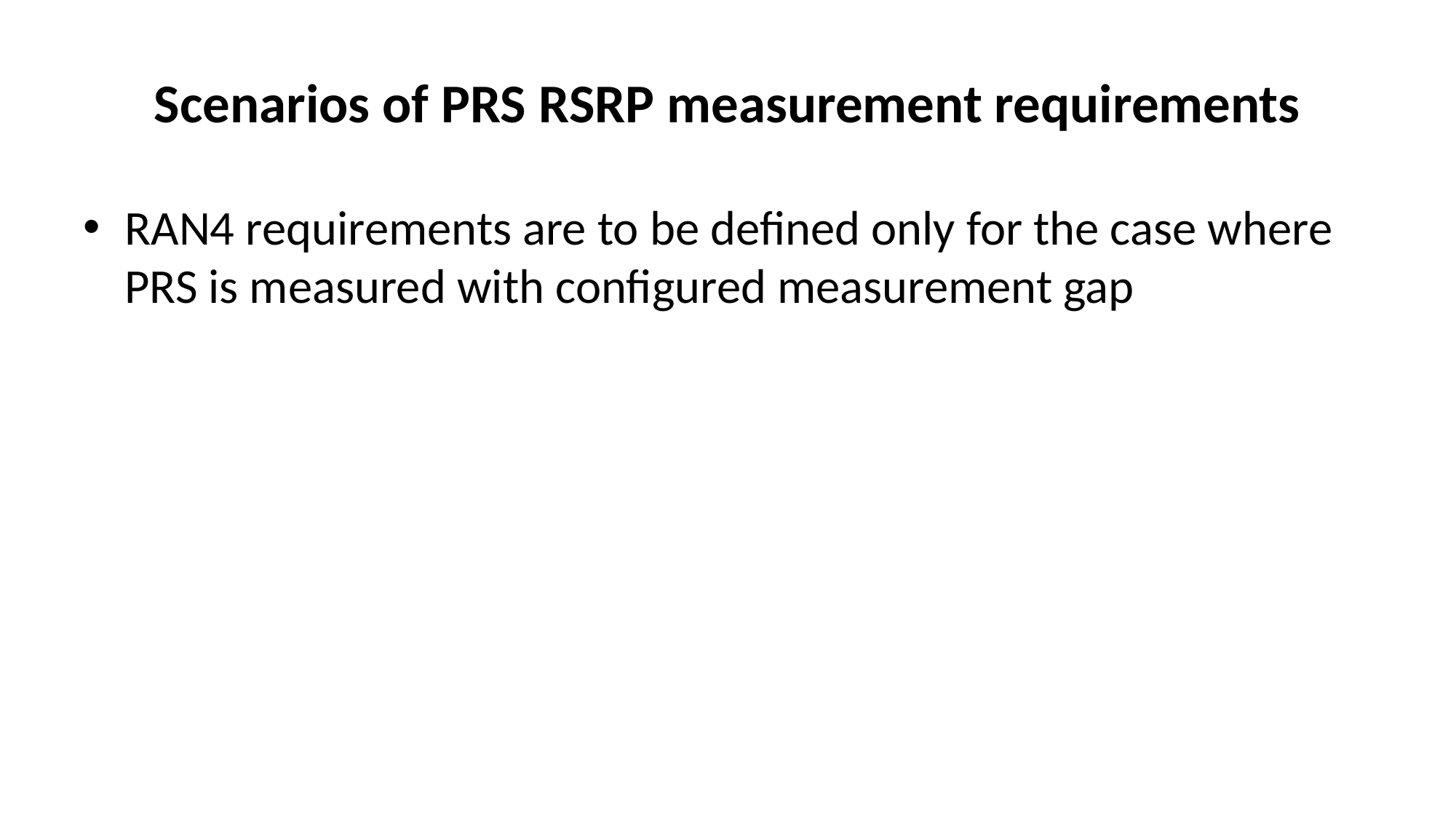

# Scenarios of PRS RSRP measurement requirements
RAN4 requirements are to be defined only for the case where PRS is measured with configured measurement gap